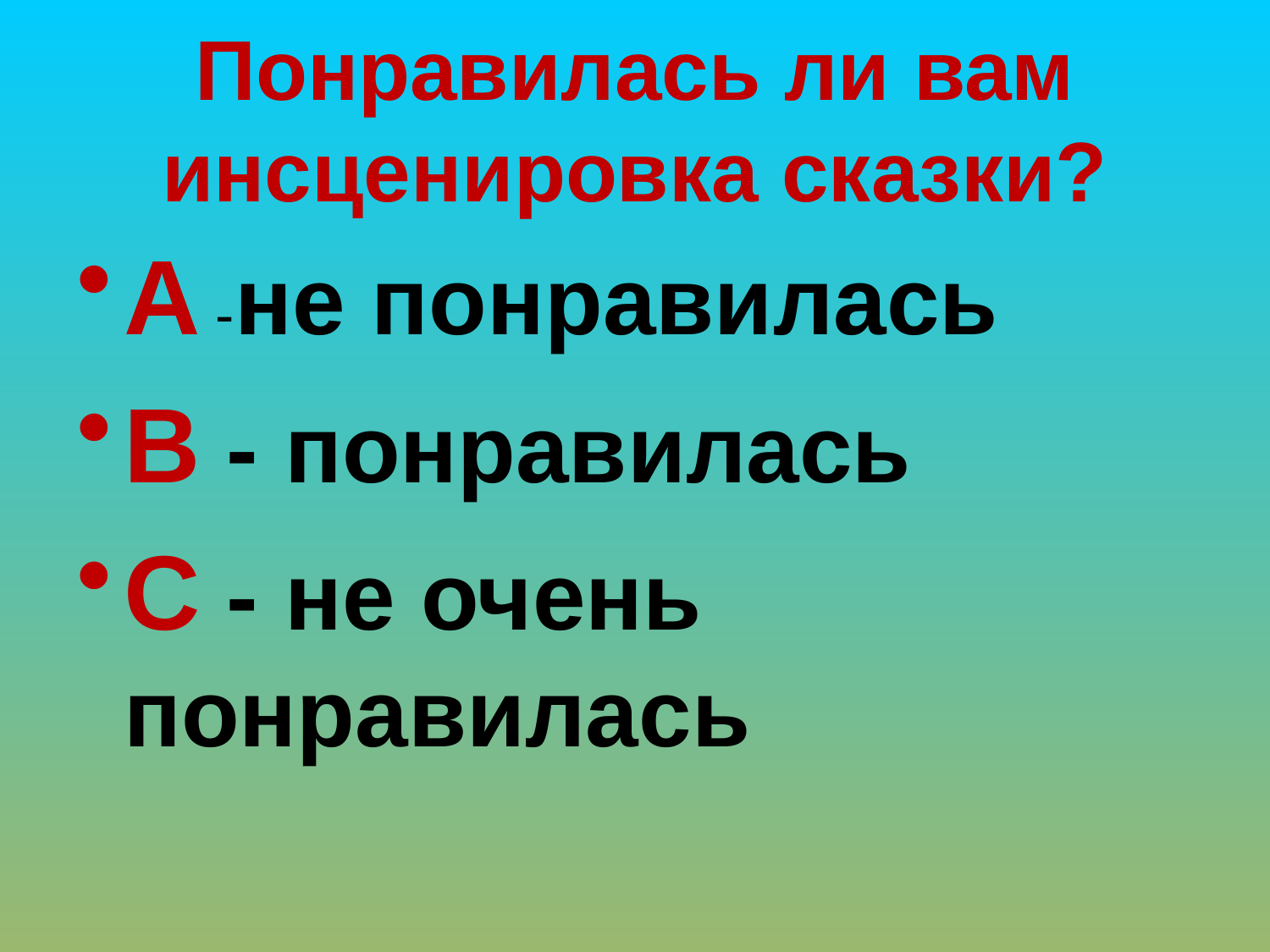

# Понравилась ли вам инсценировка сказки?
А -не понравилась
В - понравилась
С - не очень понравилась